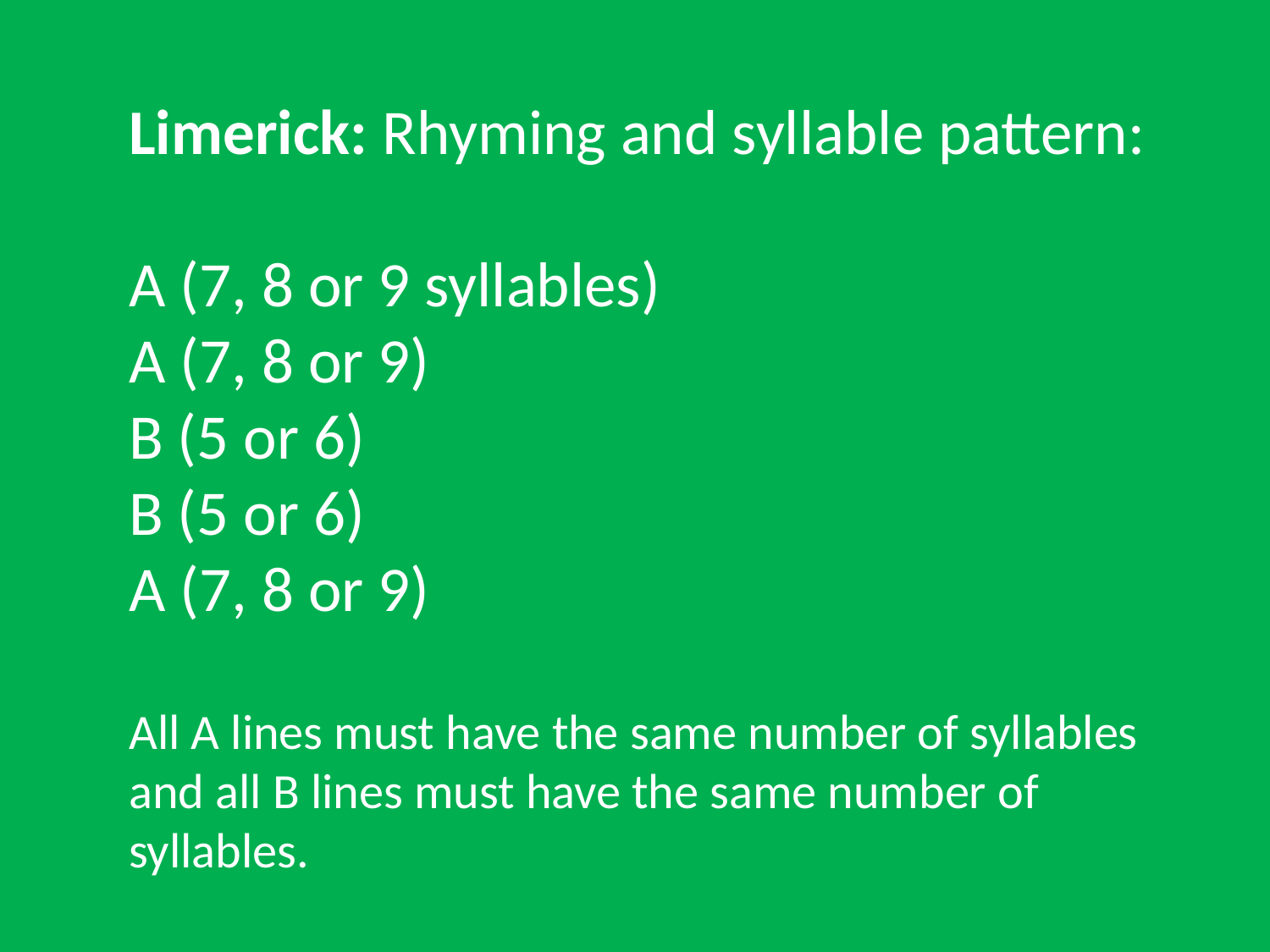

Limerick: Rhyming and syllable pattern:

A (7, 8 or 9 syllables)
A (7, 8 or 9)
B (5 or 6)
B (5 or 6)
A (7, 8 or 9)

All A lines must have the same number of syllables and all B lines must have the same number of syllables.